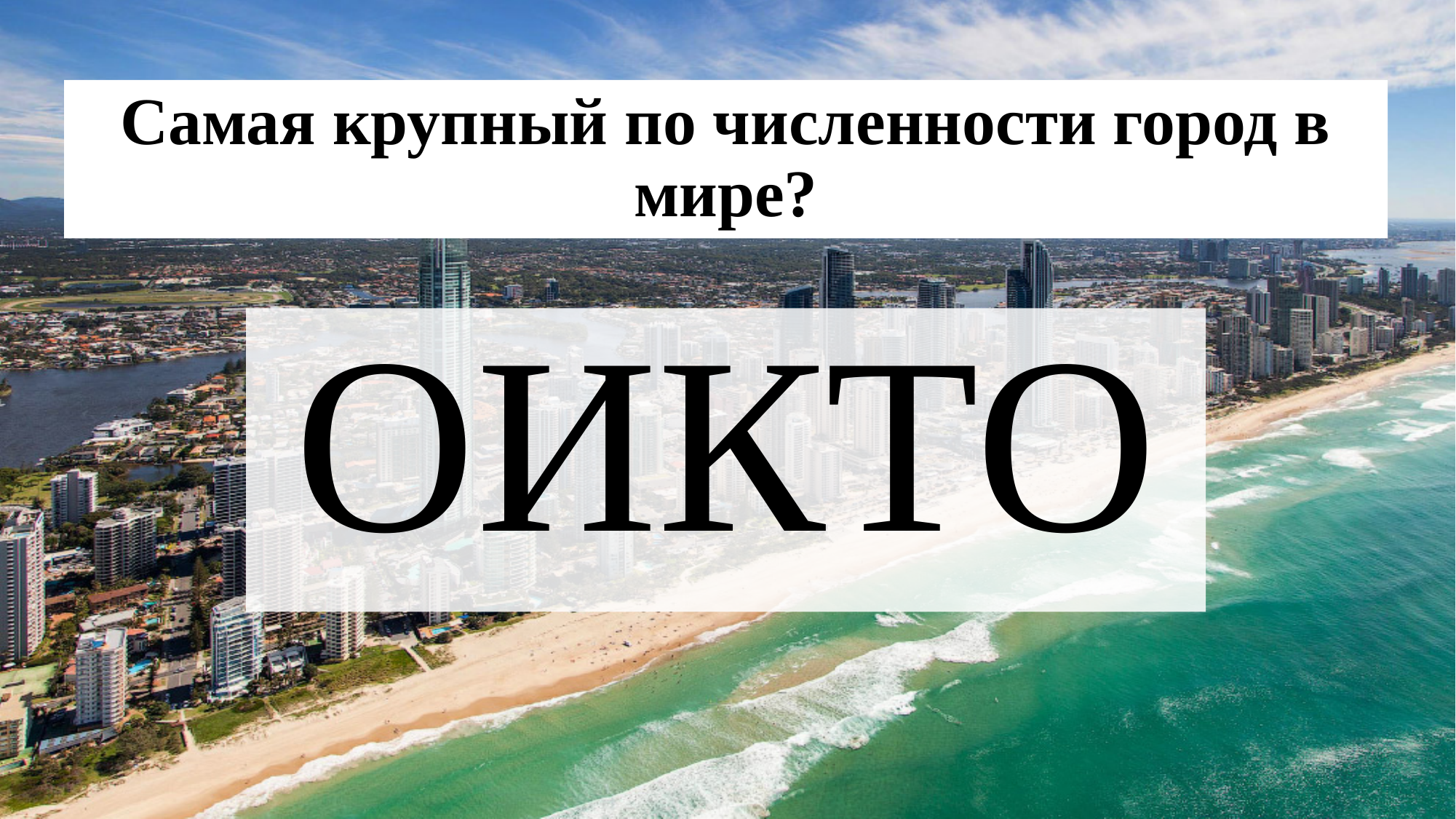

# Самая крупный по численности город в мире?
ОИКТО